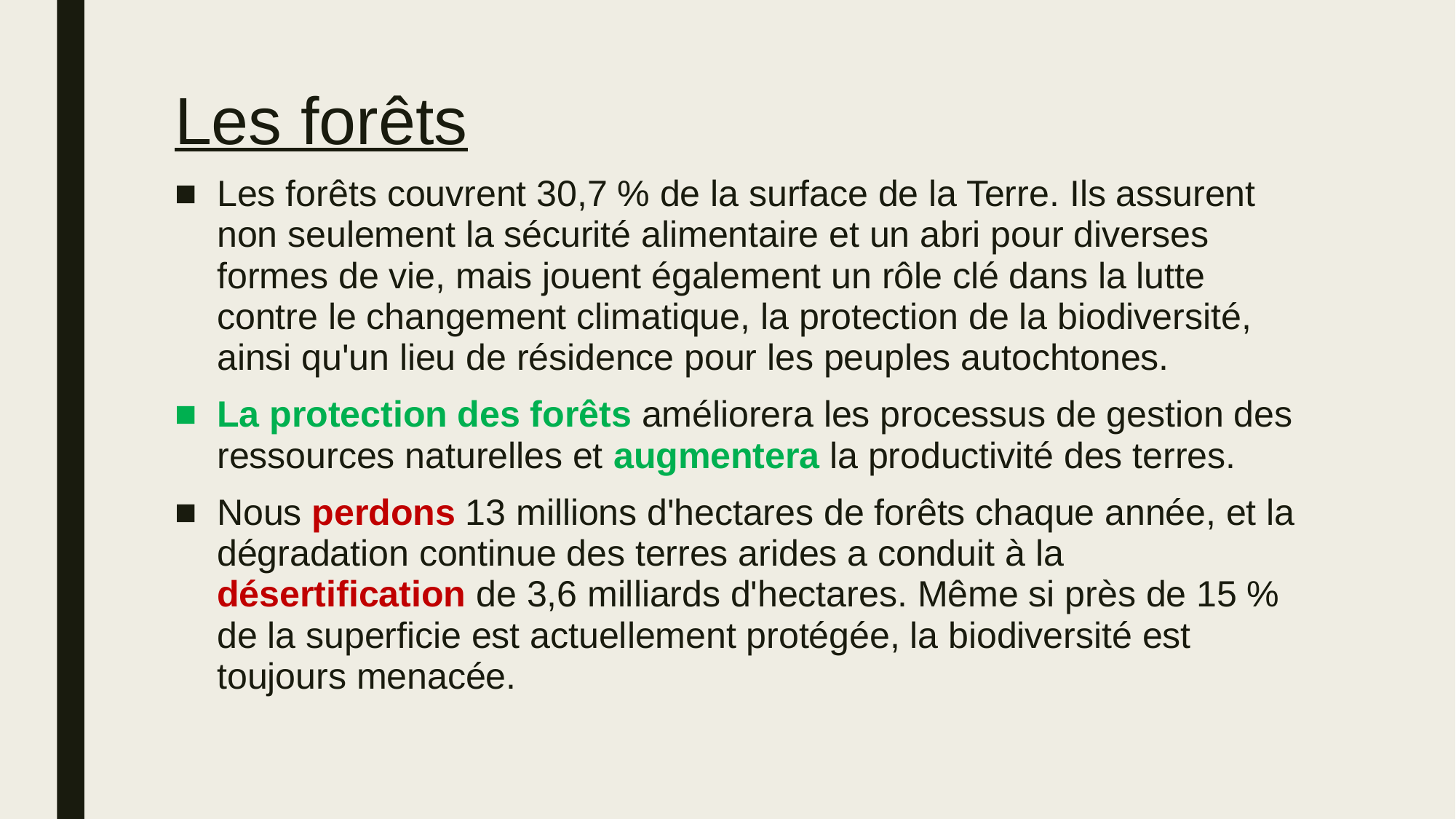

# Les forêts
Les forêts couvrent 30,7 % de la surface de la Terre. Ils assurent non seulement la sécurité alimentaire et un abri pour diverses formes de vie, mais jouent également un rôle clé dans la lutte contre le changement climatique, la protection de la biodiversité, ainsi qu'un lieu de résidence pour les peuples autochtones.
La protection des forêts améliorera les processus de gestion des ressources naturelles et augmentera la productivité des terres.
Nous perdons 13 millions d'hectares de forêts chaque année, et la dégradation continue des terres arides a conduit à la désertification de 3,6 milliards d'hectares. Même si près de 15 % de la superficie est actuellement protégée, la biodiversité est toujours menacée.